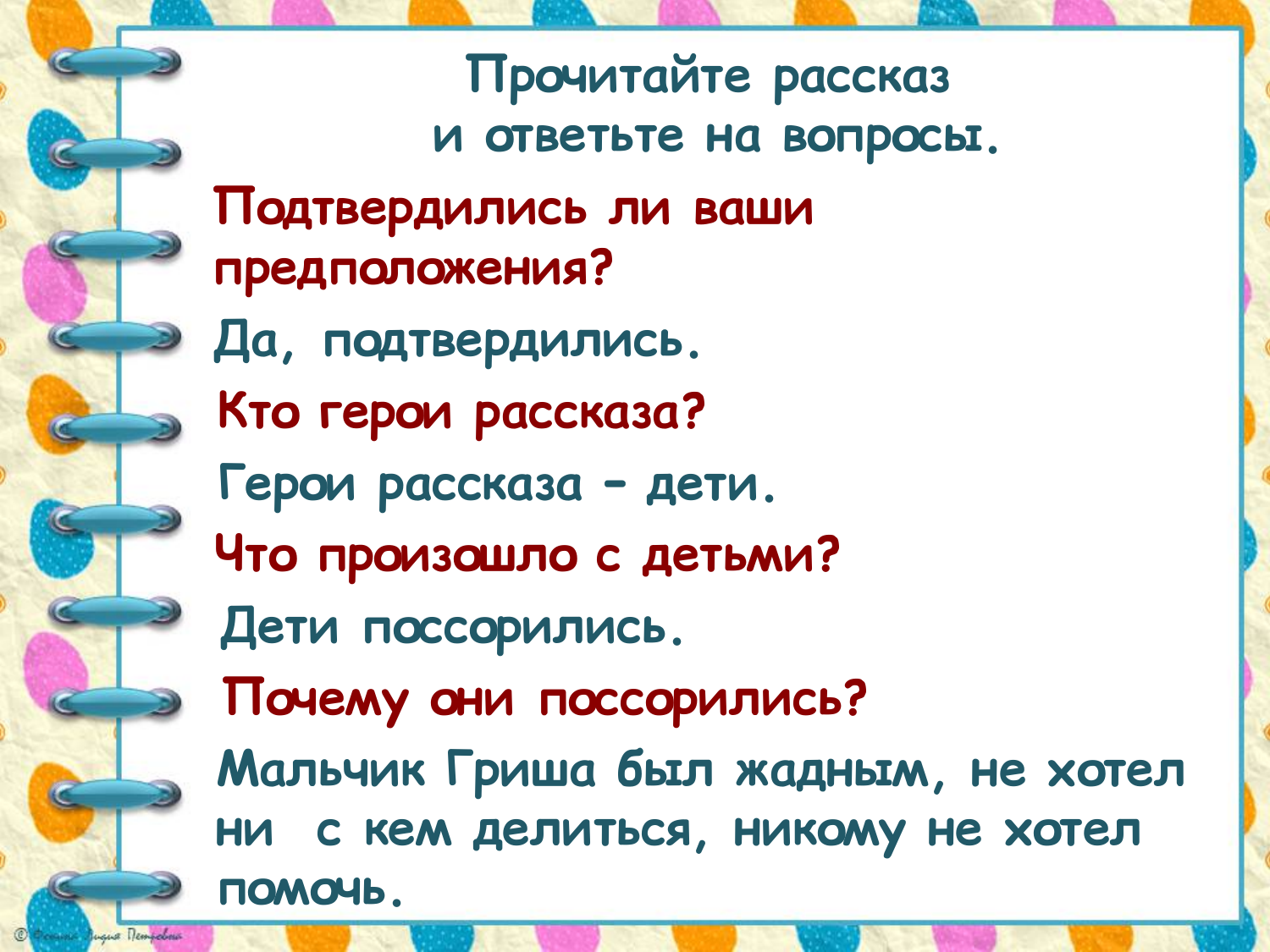

Прочитайте рассказ
и ответьте на вопросы.
Подтвердились ли ваши предположения?
Да, подтвердились.
Кто герои рассказа?
Герои рассказа – дети.
Что произошло с детьми?
Дети поссорились.
Почему они поссорились?
Мальчик Гриша был жадным, не хотел ни  с кем делиться, никому не хотел помочь.